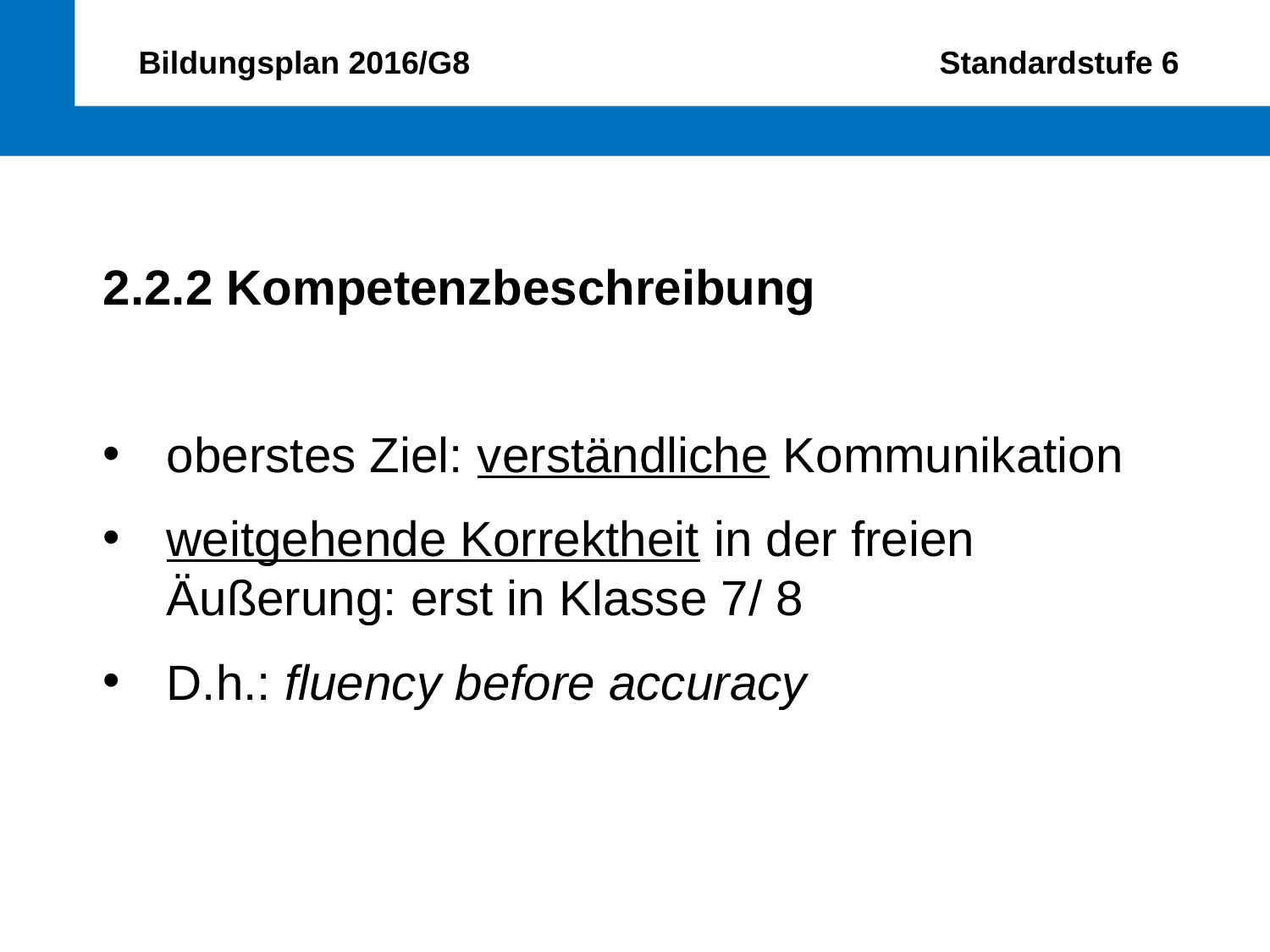

Bildungsplan 2016/G8                                                     Standardstufe 6

2.2.2 Kompetenzbeschreibung

oberstes Ziel: verständliche Kommunikation
weitgehende Korrektheit in der freien Äußerung: erst in Klasse 7/ 8
D.h.: fluency before accuracy